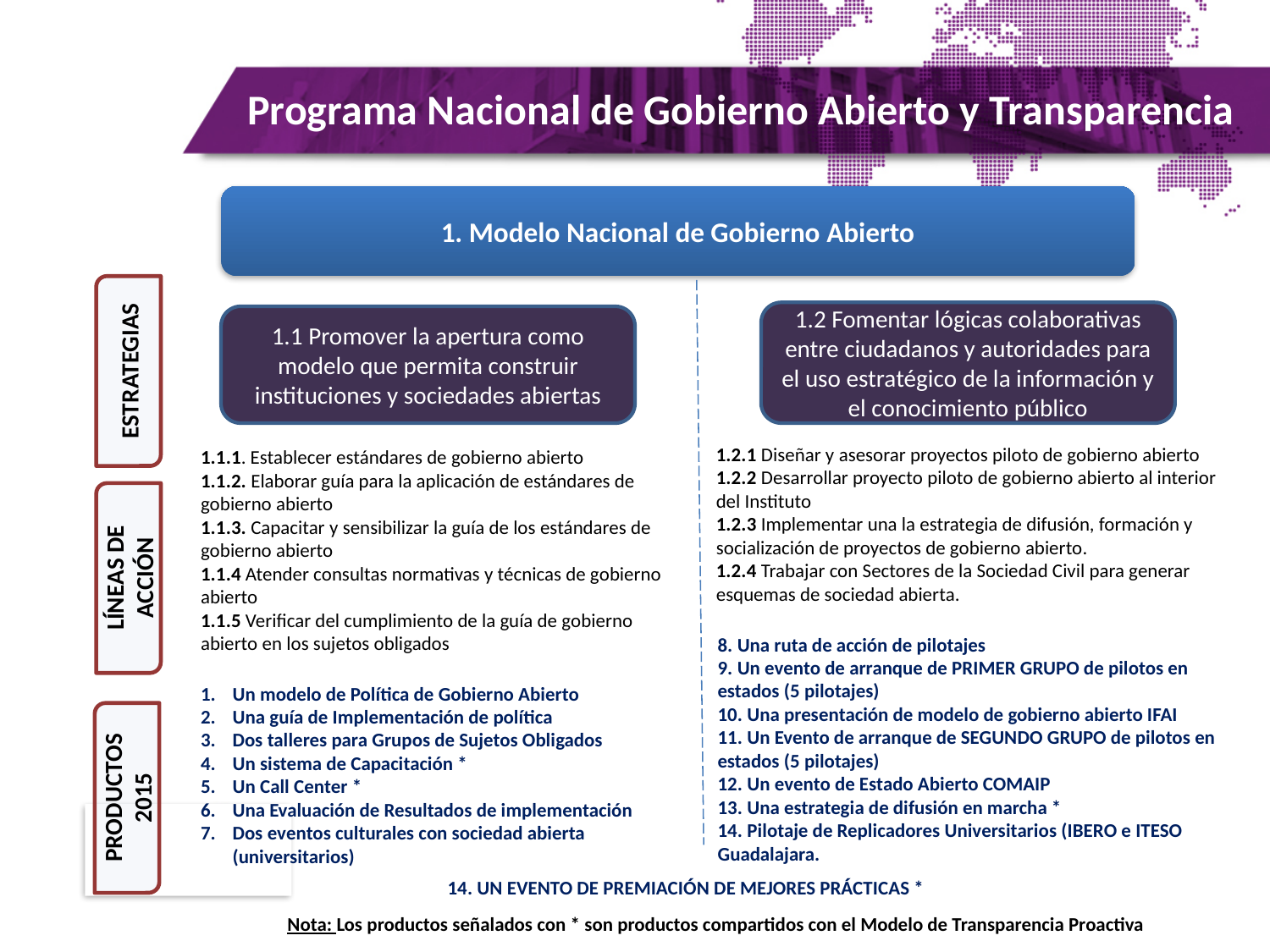

# Programa Nacional de Gobierno Abierto y Transparencia
1. Modelo Nacional de Gobierno Abierto
ESTRATEGIAS
1.2 Fomentar lógicas colaborativas entre ciudadanos y autoridades para el uso estratégico de la información y el conocimiento público
1.1 Promover la apertura como modelo que permita construir instituciones y sociedades abiertas
1.2.1 Diseñar y asesorar proyectos piloto de gobierno abierto
1.2.2 Desarrollar proyecto piloto de gobierno abierto al interior del Instituto
1.2.3 Implementar una la estrategia de difusión, formación y socialización de proyectos de gobierno abierto.
1.2.4 Trabajar con Sectores de la Sociedad Civil para generar esquemas de sociedad abierta.
1.1.1. Establecer estándares de gobierno abierto
1.1.2. Elaborar guía para la aplicación de estándares de gobierno abierto
1.1.3. Capacitar y sensibilizar la guía de los estándares de gobierno abierto
1.1.4 Atender consultas normativas y técnicas de gobierno abierto
1.1.5 Verificar del cumplimiento de la guía de gobierno abierto en los sujetos obligados
LÍNEAS DE ACCIÓN
8. Una ruta de acción de pilotajes
9. Un evento de arranque de PRIMER GRUPO de pilotos en estados (5 pilotajes)
10. Una presentación de modelo de gobierno abierto IFAI
11. Un Evento de arranque de SEGUNDO GRUPO de pilotos en estados (5 pilotajes)
12. Un evento de Estado Abierto COMAIP
13. Una estrategia de difusión en marcha *
14. Pilotaje de Replicadores Universitarios (IBERO e ITESO Guadalajara.

Un modelo de Política de Gobierno Abierto
Una guía de Implementación de política
Dos talleres para Grupos de Sujetos Obligados
Un sistema de Capacitación *
Un Call Center *
Una Evaluación de Resultados de implementación
Dos eventos culturales con sociedad abierta (universitarios)
PRODUCTOS 2015

14. UN EVENTO DE PREMIACIÓN DE MEJORES PRÁCTICAS *
Nota: Los productos señalados con * son productos compartidos con el Modelo de Transparencia Proactiva